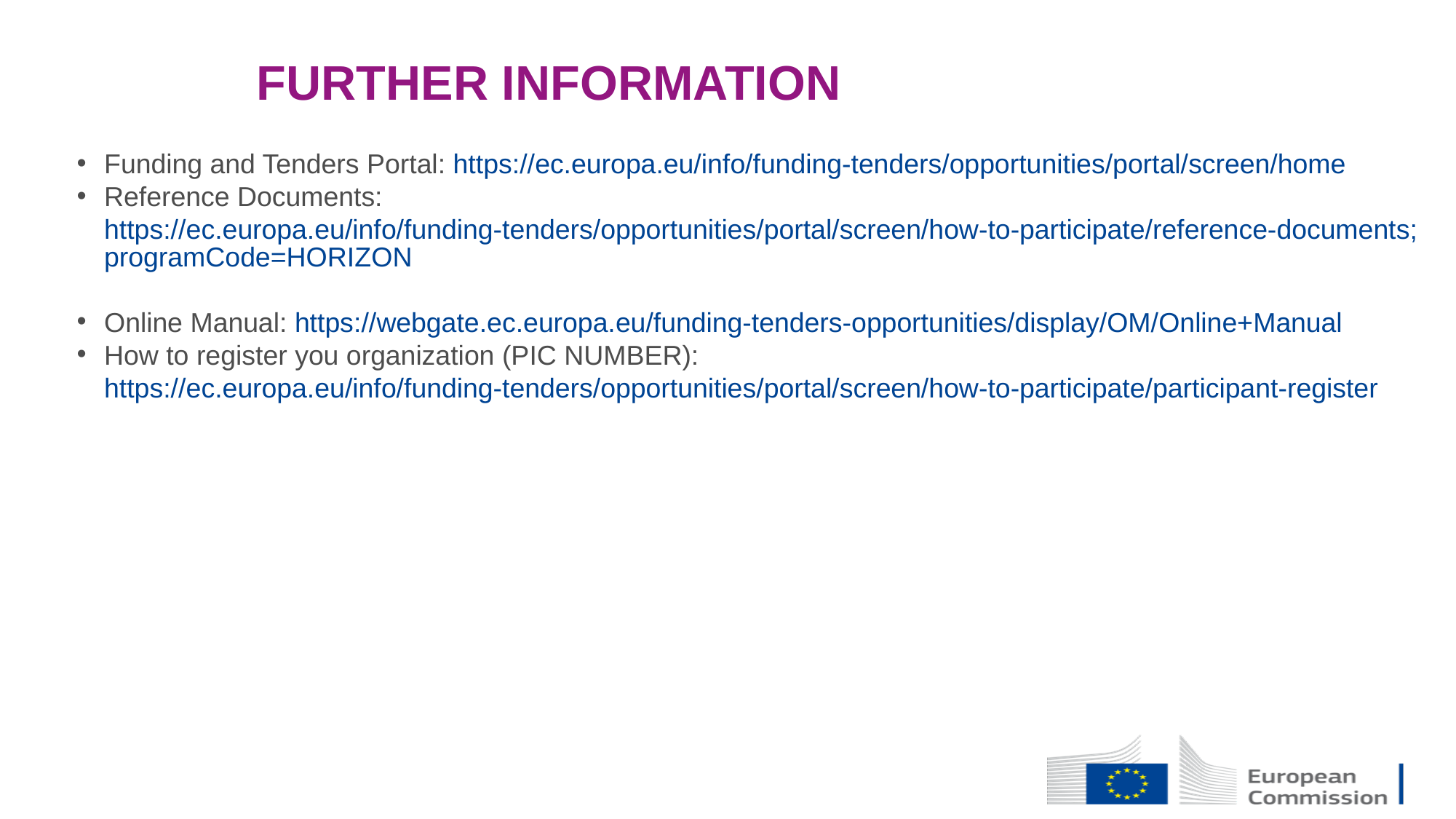

# FURTHER INFORMATION
Funding and Tenders Portal: https://ec.europa.eu/info/funding-tenders/opportunities/portal/screen/home
Reference Documents: https://ec.europa.eu/info/funding-tenders/opportunities/portal/screen/how-to-participate/reference-documents;programCode=HORIZON
Online Manual: https://webgate.ec.europa.eu/funding-tenders-opportunities/display/OM/Online+Manual
How to register you organization (PIC NUMBER): https://ec.europa.eu/info/funding-tenders/opportunities/portal/screen/how-to-participate/participant-register